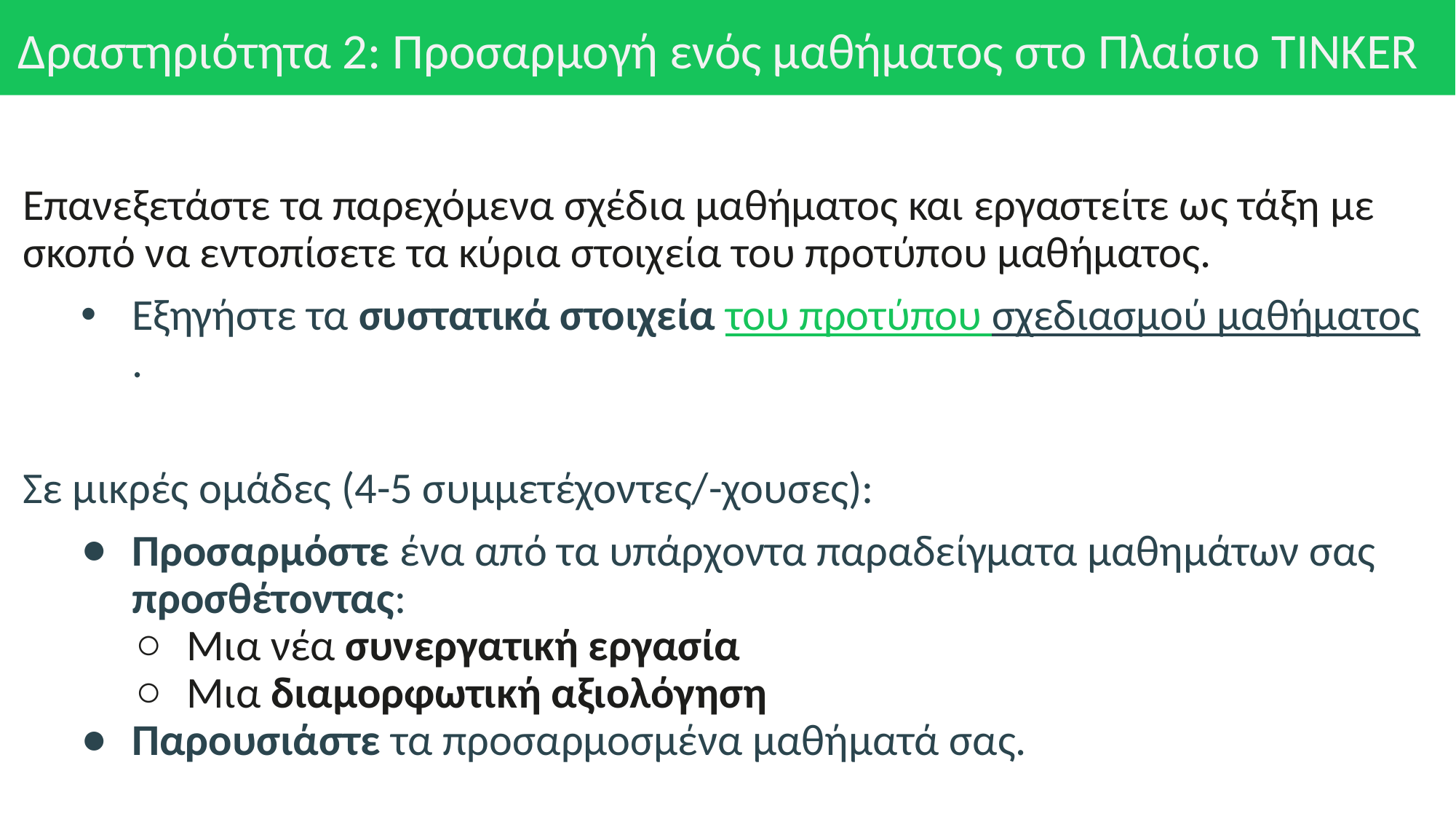

# Δραστηριότητα 2: Προσαρμογή ενός μαθήματος στο Πλαίσιο TINKER

Επανεξετάστε τα παρεχόμενα σχέδια μαθήματος και εργαστείτε ως τάξη με σκοπό να εντοπίσετε τα κύρια στοιχεία του προτύπου μαθήματος.
Εξηγήστε τα συστατικά στοιχεία του προτύπου σχεδιασμού μαθήματος.

Σε μικρές ομάδες (4-5 συμμετέχοντες/-χουσες):
Προσαρμόστε ένα από τα υπάρχοντα παραδείγματα μαθημάτων σας προσθέτοντας:
Μια νέα συνεργατική εργασία
Μια διαμορφωτική αξιολόγηση
Παρουσιάστε τα προσαρμοσμένα μαθήματά σας.